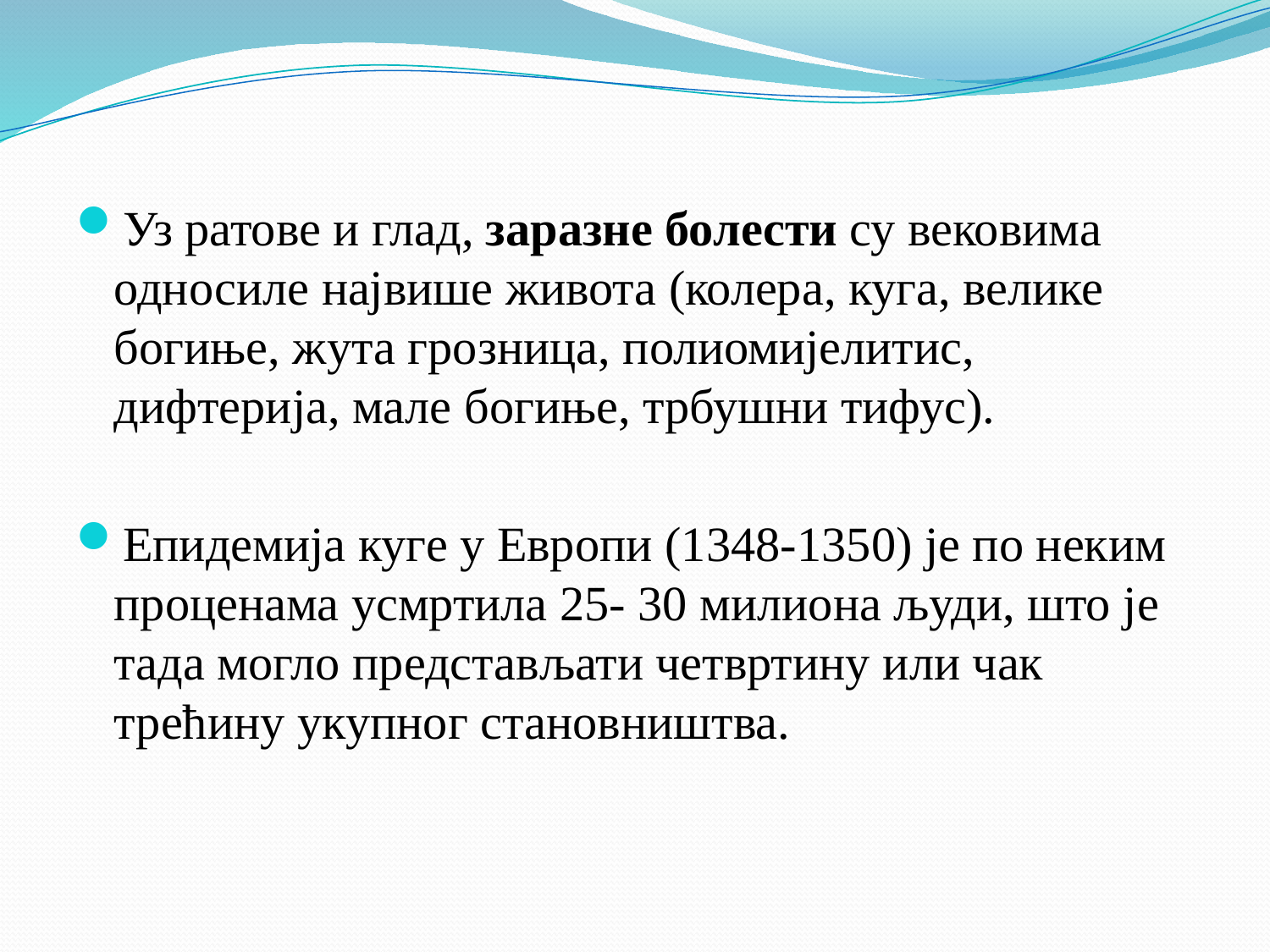

#
Уз ратове и глад, заразне болести су вековима односиле највише живота (колера, куга, велике богиње, жута грозница, полиомијелитис, дифтерија, мале богиње, трбушни тифус).

Епидемија куге у Европи (1348-1350) је по неким проценама усмртила 25- 30 милиона људи, што је тада могло представљати четвртину или чак трећину укупног становништва.